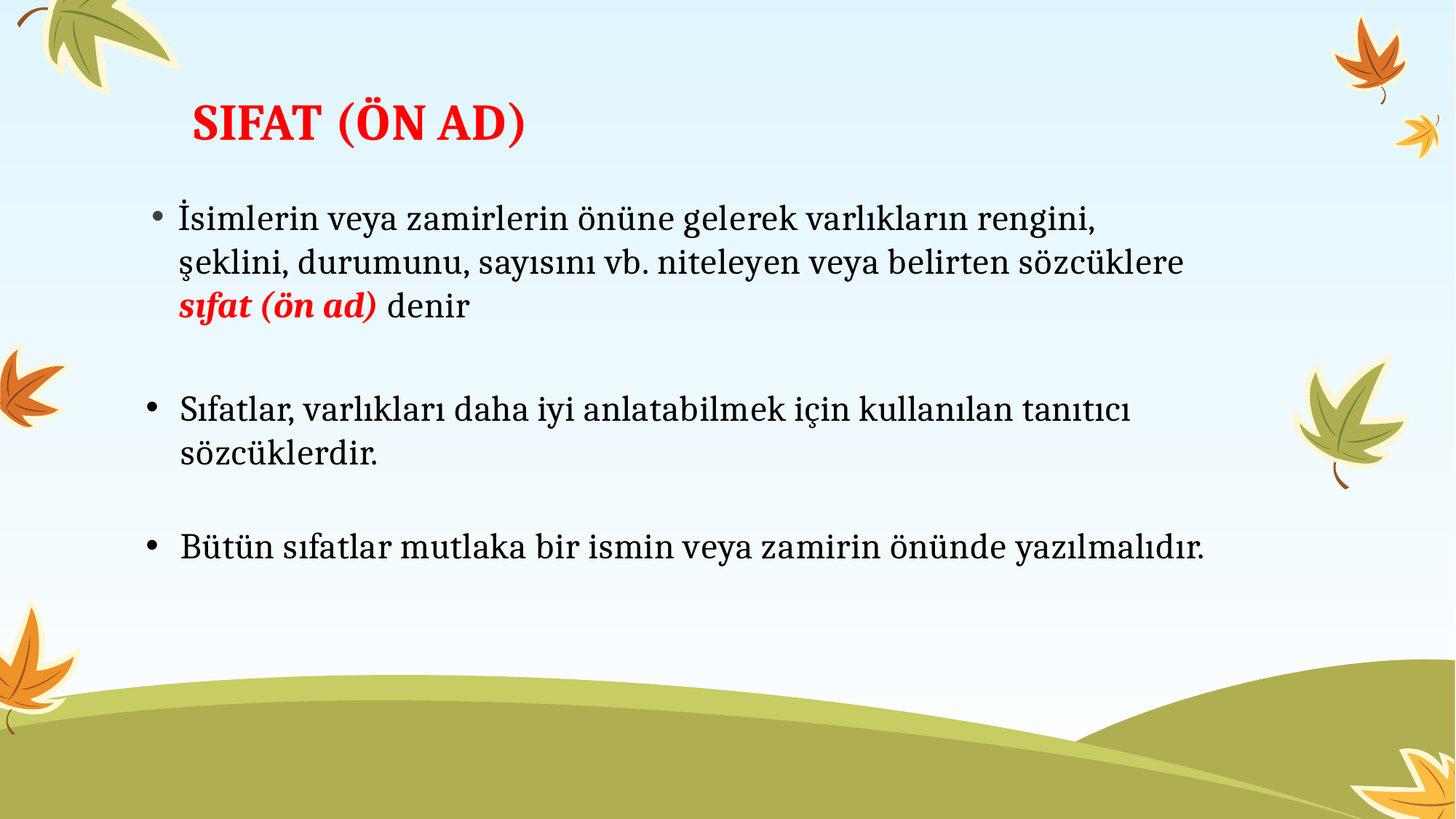

# SIFAT (ÖN AD)
İsimlerin veya zamirlerin önüne gelerek varlıkların rengini, şeklini, durumunu, sayısını vb. niteleyen veya belirten sözcüklere sıfat (ön ad) denir
Sıfatlar, varlıkları daha iyi anlatabilmek için kullanılan tanıtıcı sözcüklerdir.
Bütün sıfatlar mutlaka bir ismin veya zamirin önünde yazılmalıdır.